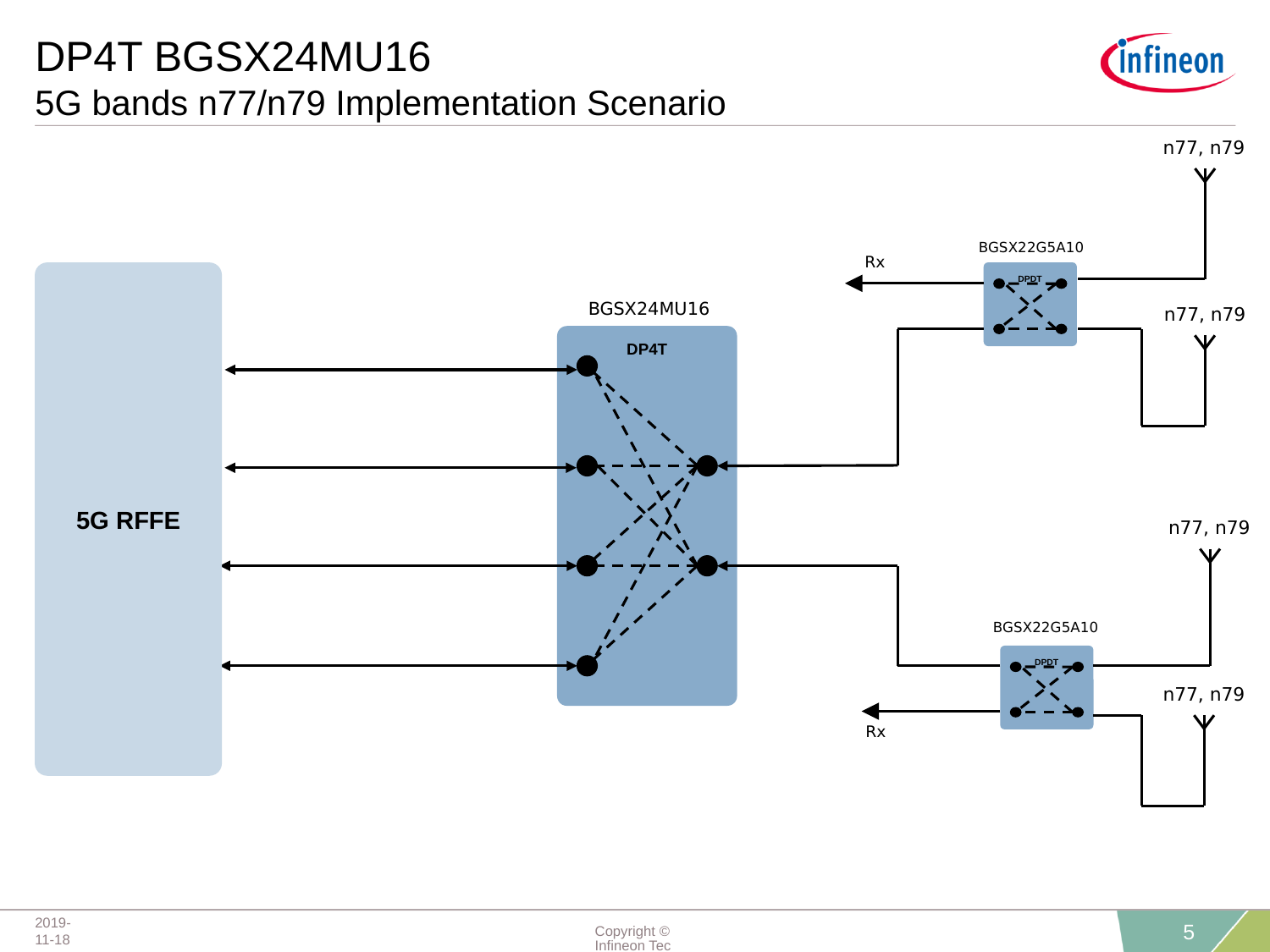

# DP4T BGSX24MU16 5G bands n77/n79 Implementation Scenario
n77, n79
BGSX22G5A10
Rx
DPDT

5G RFFE
BGSX24MU16
n77, n79
DP4T

n77, n79

BGSX22G5A10
DPDT

n77, n79
Rx
2019-11-18
Copyright © Infineon Technologies AG 2019. All rights reserved.
5